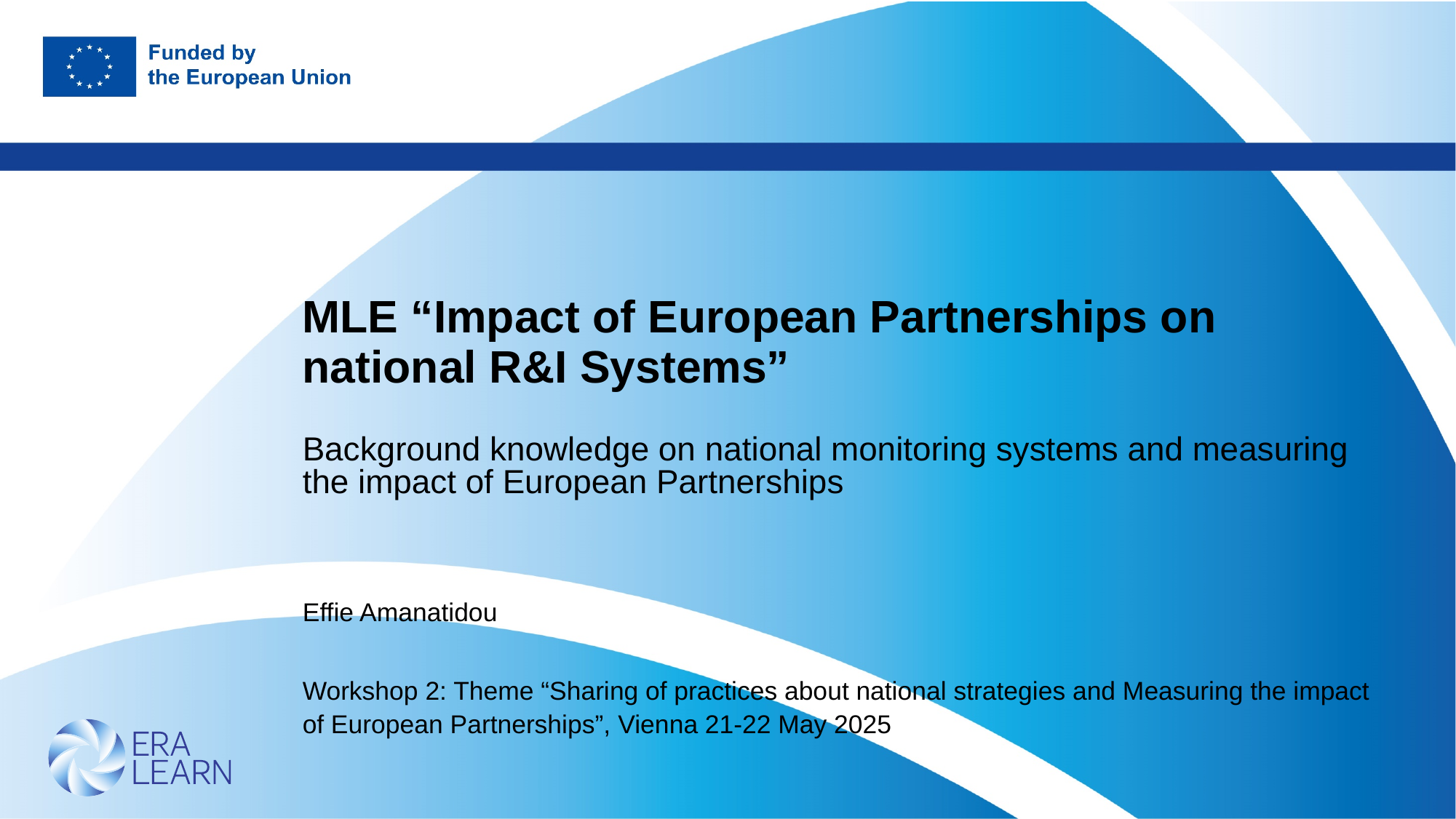

# MLE “Impact of European Partnerships on national R&I Systems”
Background knowledge on national monitoring systems and measuring the impact of European Partnerships
Effie Amanatidou
Workshop 2: Theme “Sharing of practices about national strategies and Measuring the impact of European Partnerships”, Vienna 21-22 May 2025